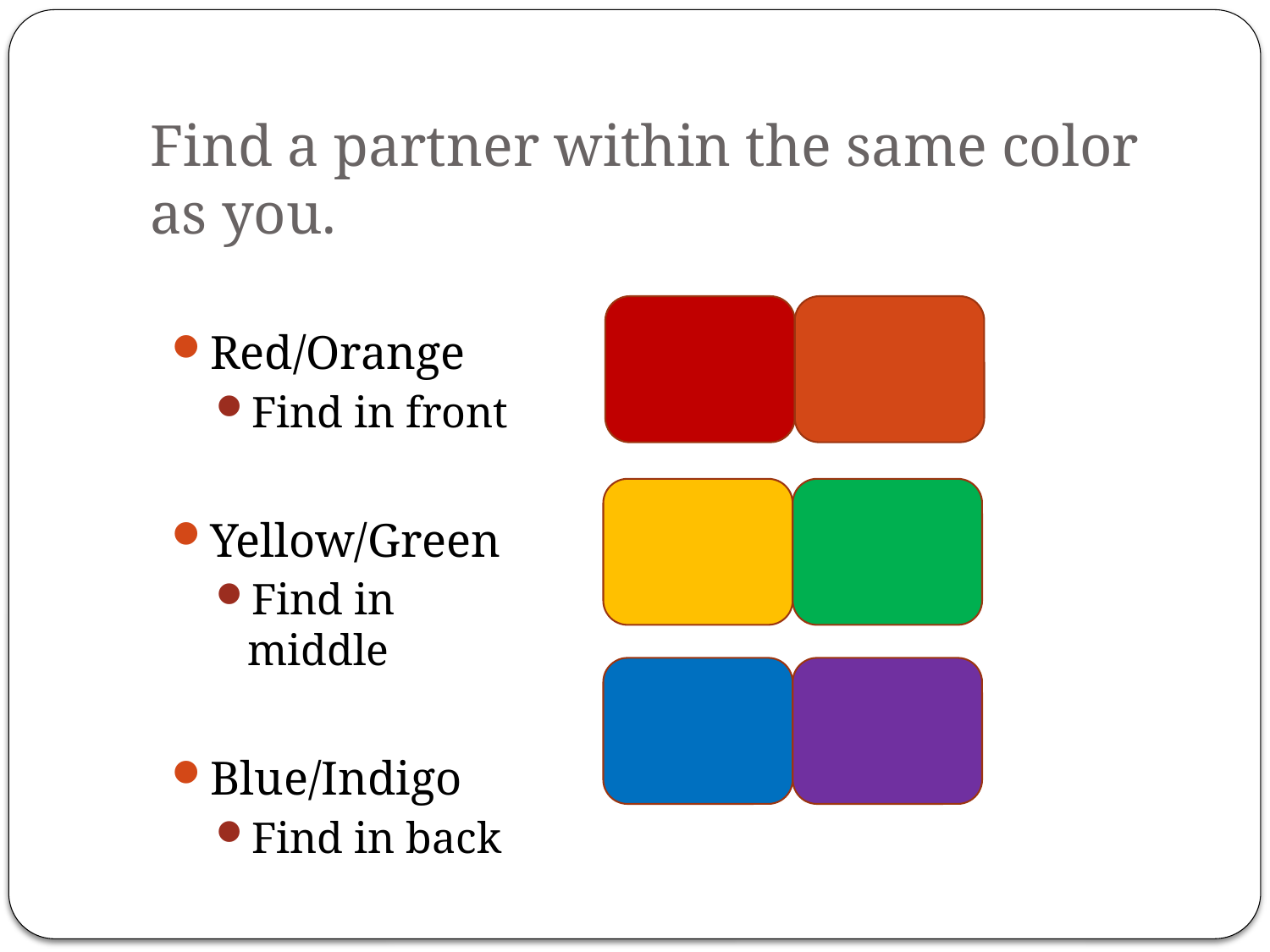

# Find a partner within the same color as you.

Red/Orange
Find in front

Yellow/Green
Find in middle

Blue/Indigo
Find in back